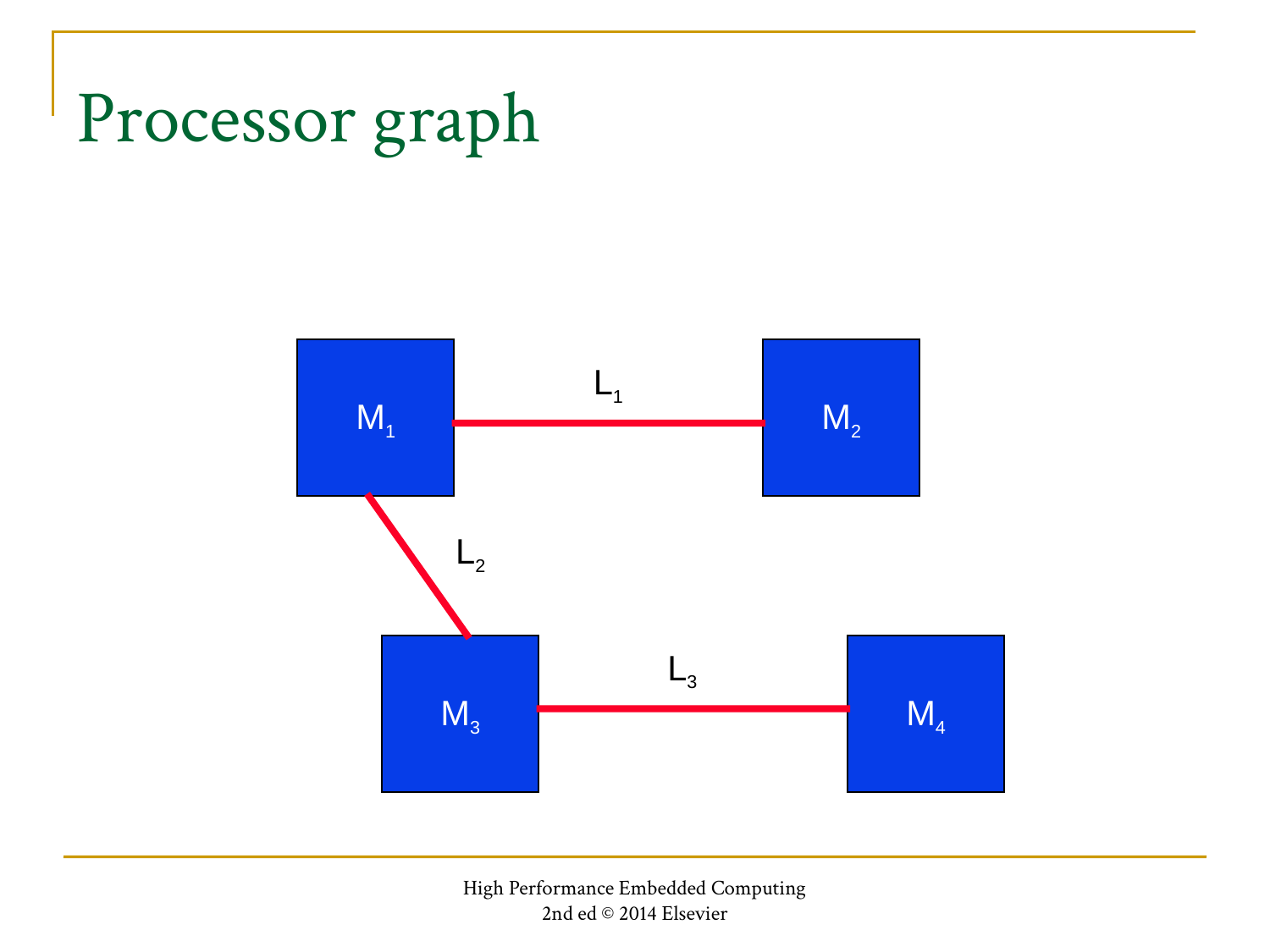

# Processor graph
M1
M2
L1

L2
M3
M4
L3

High Performance Embedded Computing 2nd ed © 2014 Elsevier